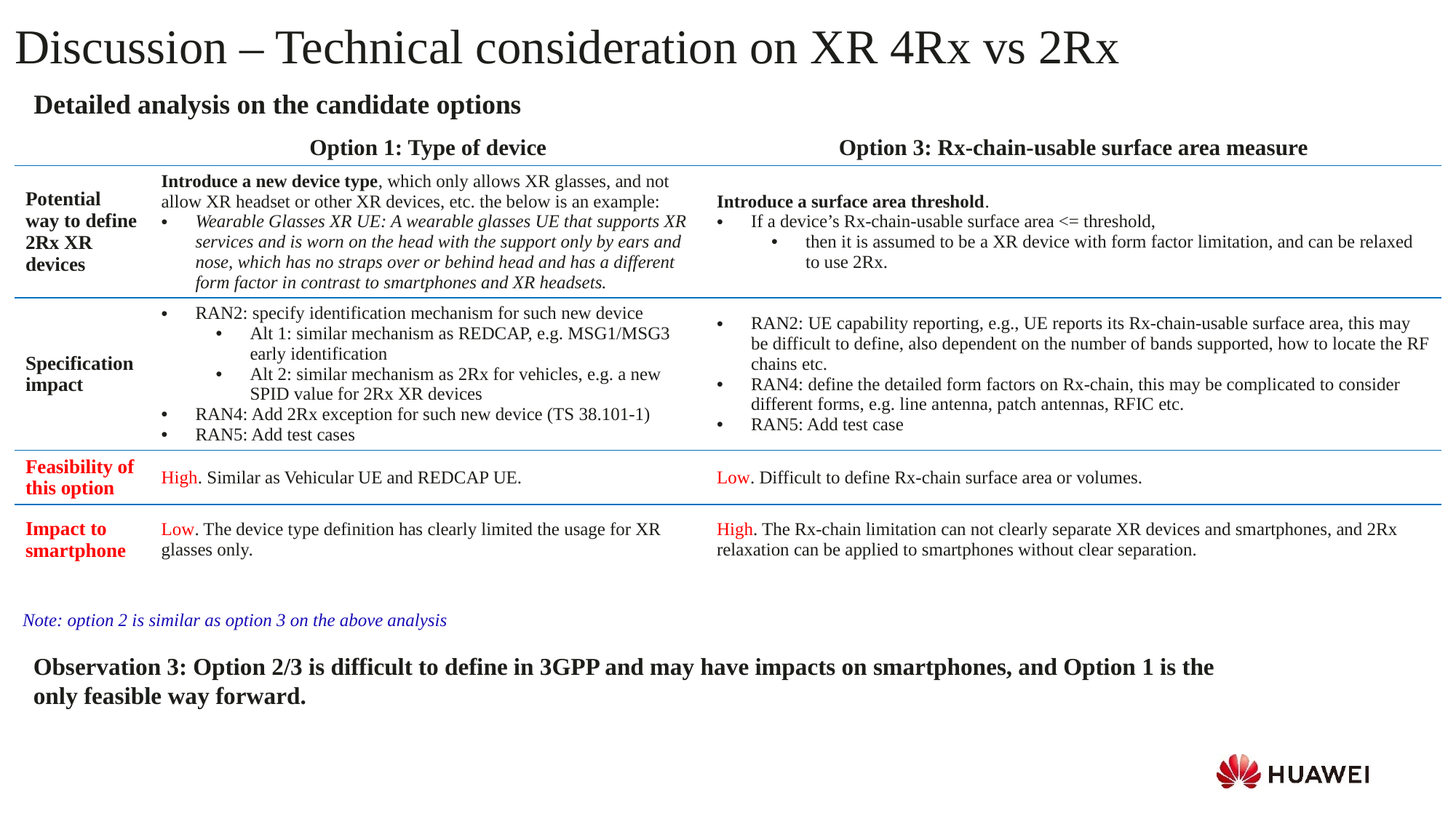

Discussion – Technical consideration on XR 4Rx vs 2Rx
Detailed analysis on the candidate options
|  | Option 1: Type of device | Option 3: Rx-chain-usable surface area measure |
| --- | --- | --- |
| Potential way to define 2Rx XR devices | Introduce a new device type, which only allows XR glasses, and not allow XR headset or other XR devices, etc. the below is an example: Wearable Glasses XR UE: A wearable glasses UE that supports XR services and is worn on the head with the support only by ears and nose, which has no straps over or behind head and has a different form factor in contrast to smartphones and XR headsets. | Introduce a surface area threshold. If a device’s Rx-chain-usable surface area <= threshold, then it is assumed to be a XR device with form factor limitation, and can be relaxed to use 2Rx. |
| Specification impact | RAN2: specify identification mechanism for such new device Alt 1: similar mechanism as REDCAP, e.g. MSG1/MSG3 early identification Alt 2: similar mechanism as 2Rx for vehicles, e.g. a new SPID value for 2Rx XR devices RAN4: Add 2Rx exception for such new device (TS 38.101-1) RAN5: Add test cases | RAN2: UE capability reporting, e.g., UE reports its Rx-chain-usable surface area, this may be difficult to define, also dependent on the number of bands supported, how to locate the RF chains etc. RAN4: define the detailed form factors on Rx-chain, this may be complicated to consider different forms, e.g. line antenna, patch antennas, RFIC etc. RAN5: Add test case |
| Feasibility of this option | High. Similar as Vehicular UE and REDCAP UE. | Low. Difficult to define Rx-chain surface area or volumes. |
| Impact to smartphone | Low. The device type definition has clearly limited the usage for XR glasses only. | High. The Rx-chain limitation can not clearly separate XR devices and smartphones, and 2Rx relaxation can be applied to smartphones without clear separation. |
Note: option 2 is similar as option 3 on the above analysis
Observation 3: Option 2/3 is difficult to define in 3GPP and may have impacts on smartphones, and Option 1 is the only feasible way forward.